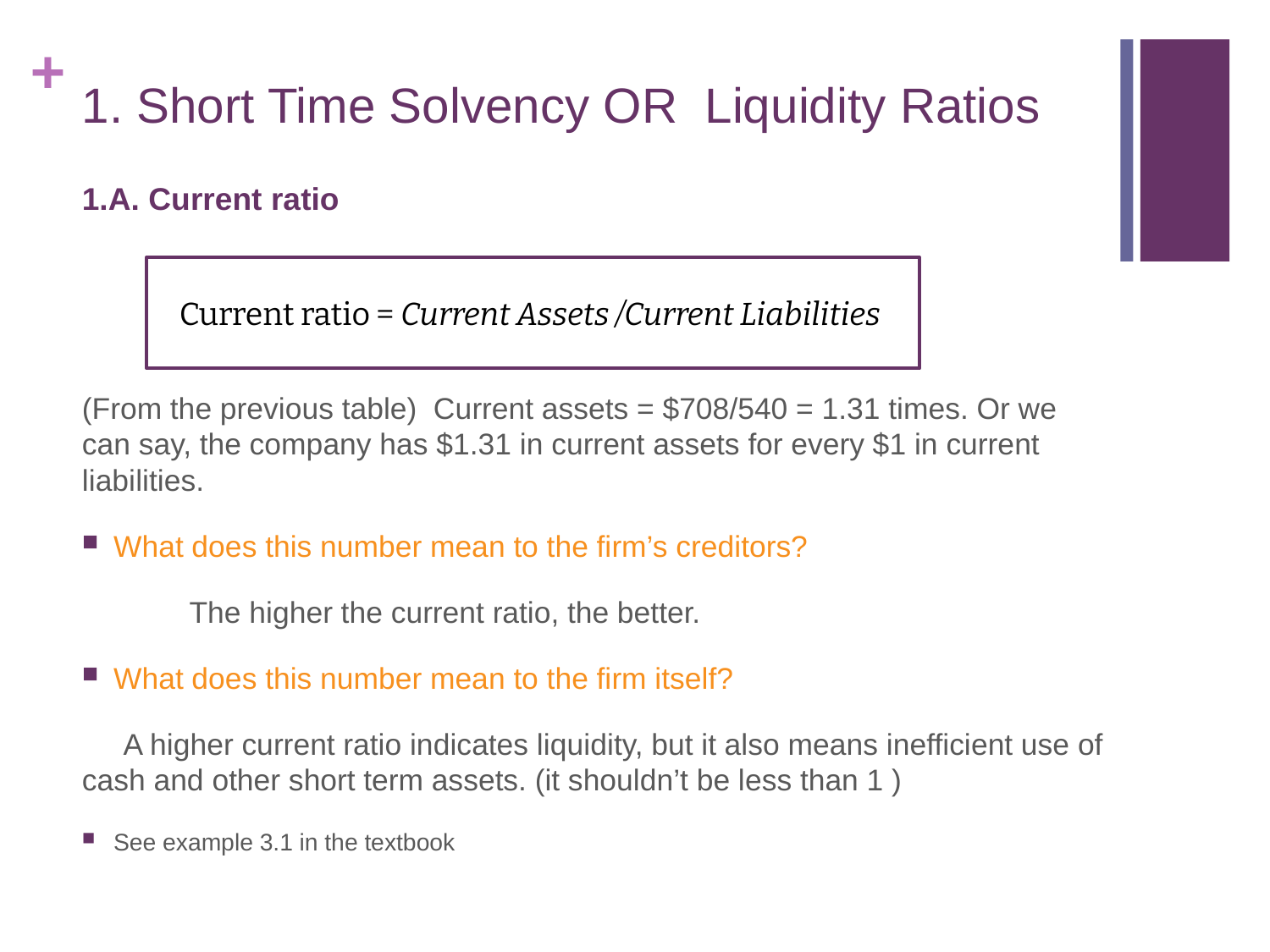

# 1. Short Time Solvency OR  Liquidity Ratios
1.A. Current ratio

(From the previous table)  Current assets = $708/540 = 1.31 times. Or we can say, the company has $1.31 in current assets for every $1 in current liabilities.
What does this number mean to the firm’s creditors?
             The higher the current ratio, the better.
What does this number mean to the firm itself?
     A higher current ratio indicates liquidity, but it also means inefficient use of cash and other short term assets. (it shouldn’t be less than 1 )
See example 3.1 in the textbook

Current ratio = Current Assets /Current Liabilities